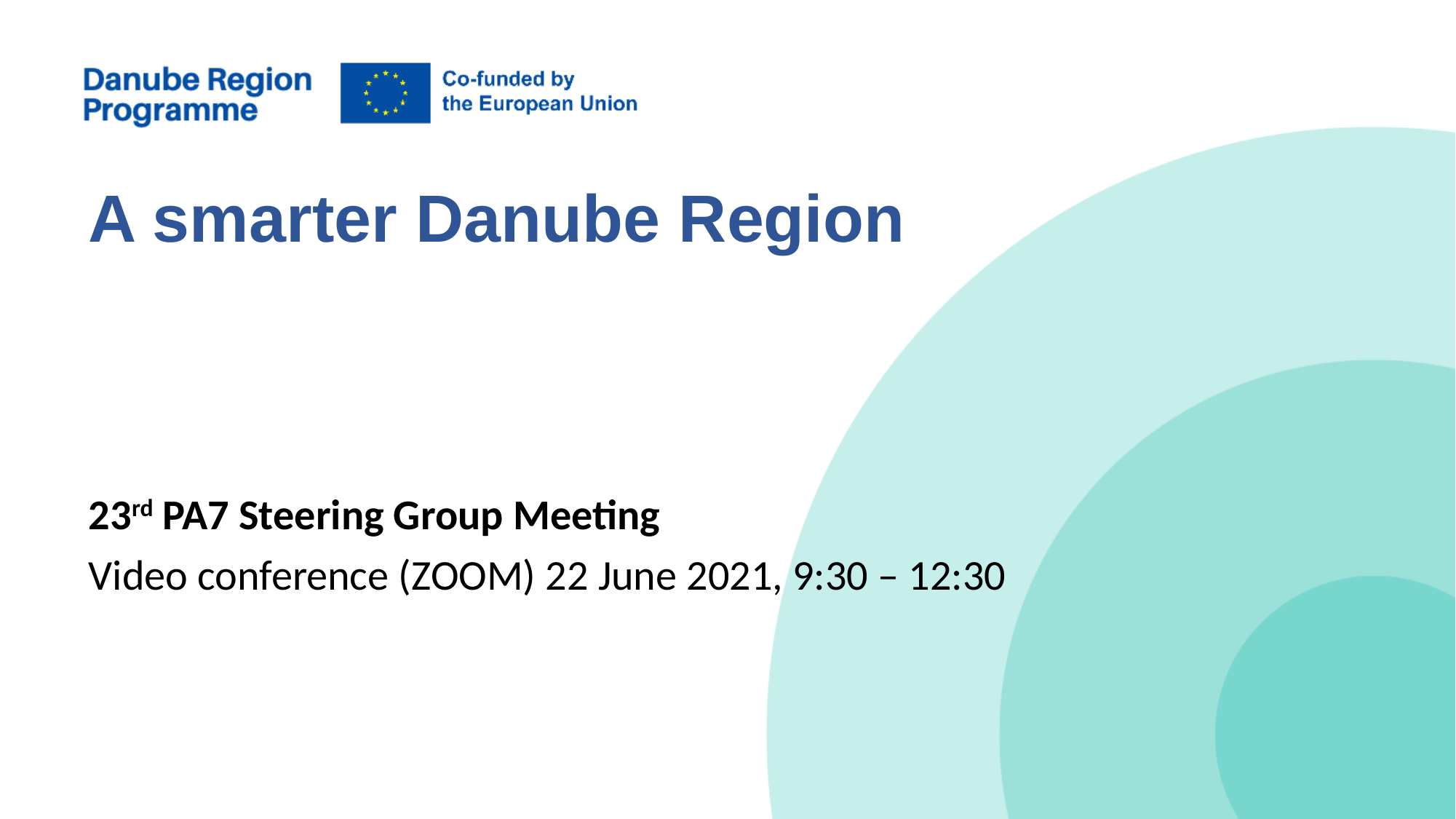

# A smarter Danube Region

23rd PA7 Steering Group Meeting
Video conference (ZOOM) 22 June 2021, 9:30 – 12:30